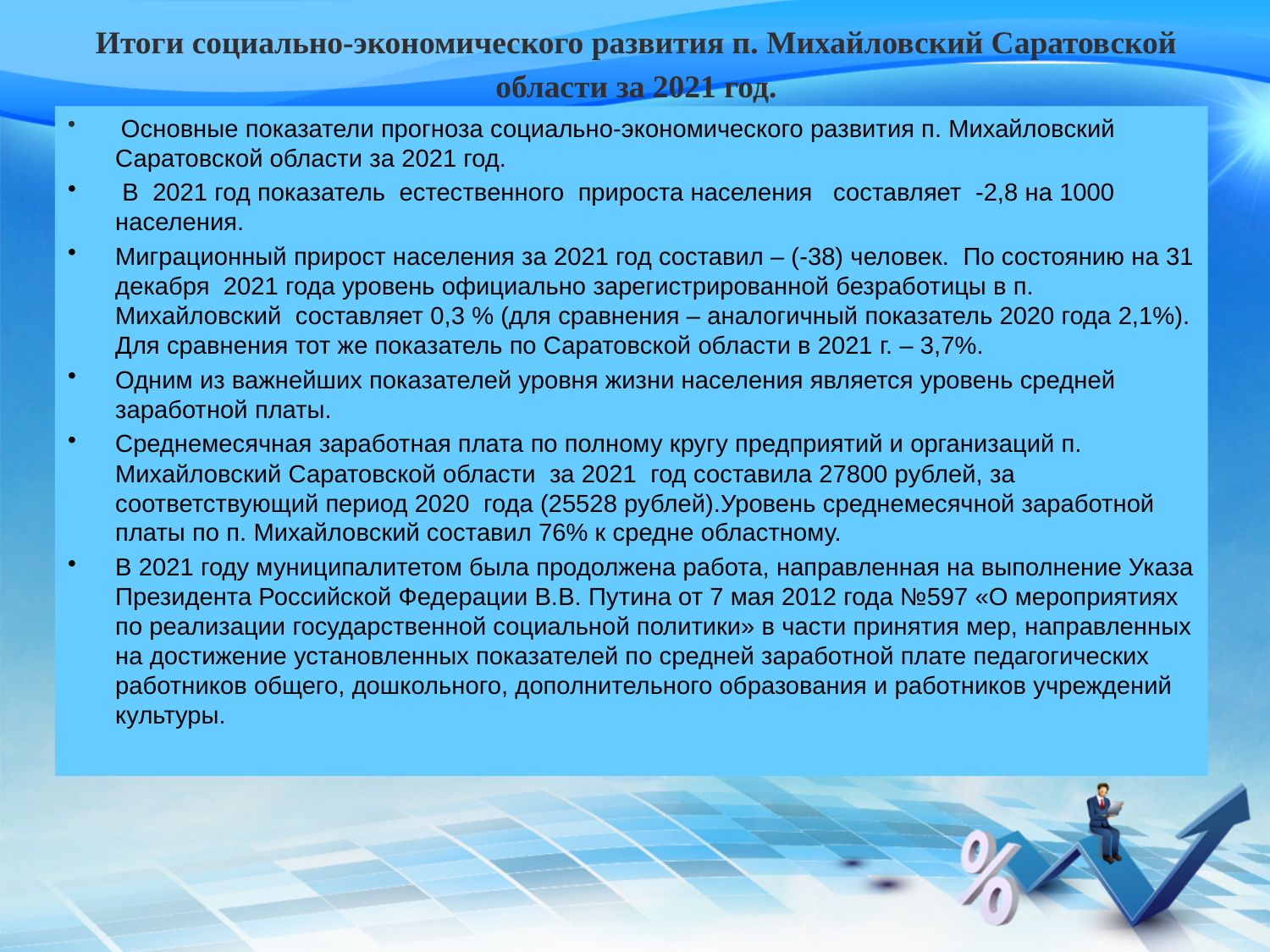

# Итоги социально-экономического развития п. Михайловский Саратовской области за 2021 год.
 Основные показатели прогноза социально-экономического развития п. Михайловский Саратовской области за 2021 год.
 В  2021 год показатель  естественного  прироста населения   составляет  -2,8 на 1000 населения.
Миграционный прирост населения за 2021 год составил – (-38) человек.  По состоянию на 31 декабря  2021 года уровень официально зарегистрированной безработицы в п. Михайловский  составляет 0,3 % (для сравнения – аналогичный показатель 2020 года 2,1%). Для сравнения тот же показатель по Саратовской области в 2021 г. – 3,7%.
Одним из важнейших показателей уровня жизни населения является уровень средней заработной платы.
Среднемесячная заработная плата по полному кругу предприятий и организаций п. Михайловский Саратовской области  за 2021  год составила 27800 рублей, за  соответствующий период 2020  года (25528 рублей).Уровень среднемесячной заработной платы по п. Михайловский составил 76% к средне областному.
В 2021 году муниципалитетом была продолжена работа, направленная на выполнение Указа Президента Российской Федерации В.В. Путина от 7 мая 2012 года №597 «О мероприятиях по реализации государственной социальной политики» в части принятия мер, направленных на достижение установленных показателей по средней заработной плате педагогических работников общего, дошкольного, дополнительного образования и работников учреждений культуры.